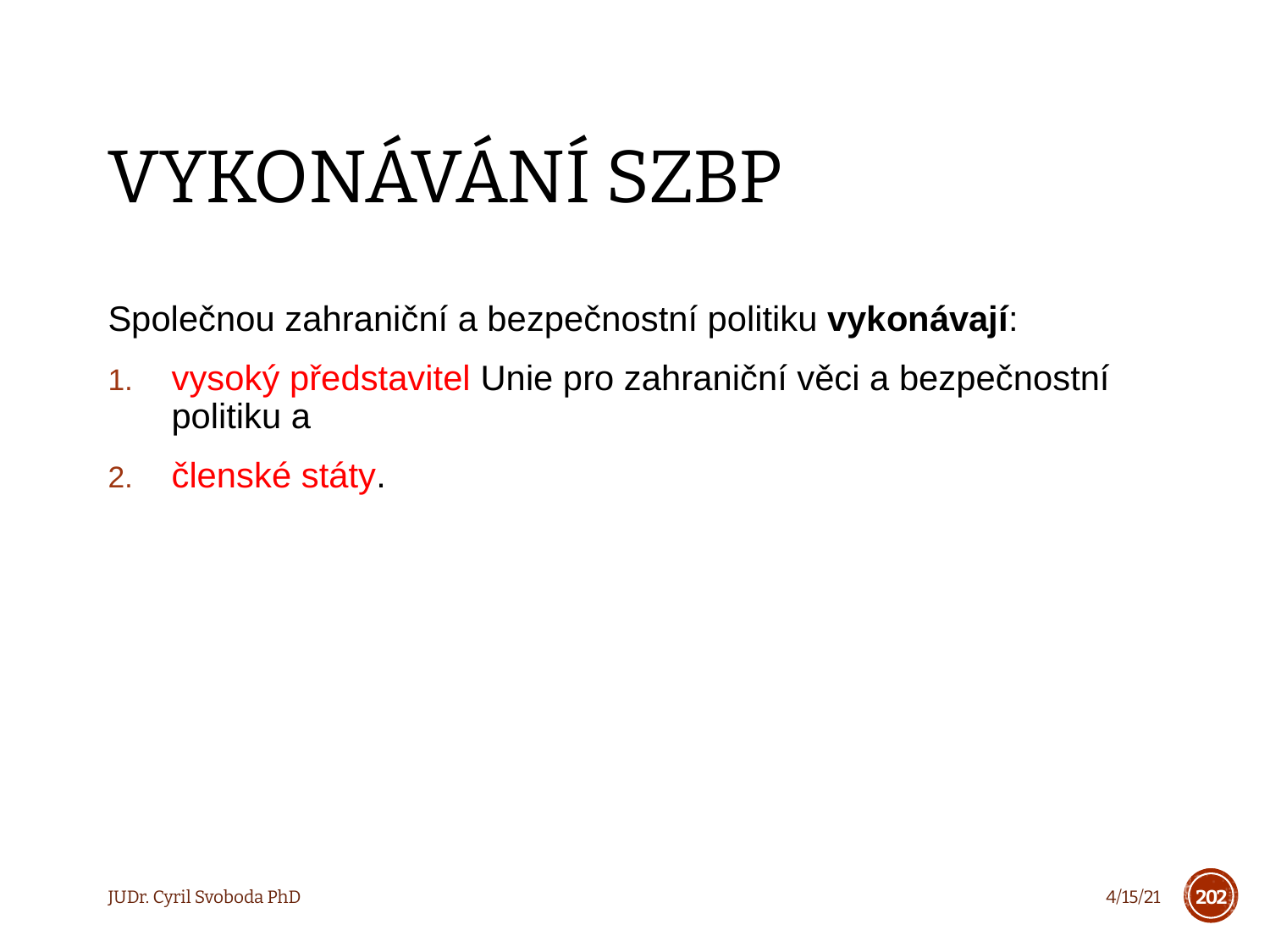

# Vykonávání SZBP
Společnou zahraniční a bezpečnostní politiku vykonávají:
vysoký představitel Unie pro zahraniční věci a bezpečnostní politiku a
členské státy.
JUDr. Cyril Svoboda PhD
4/15/21
202